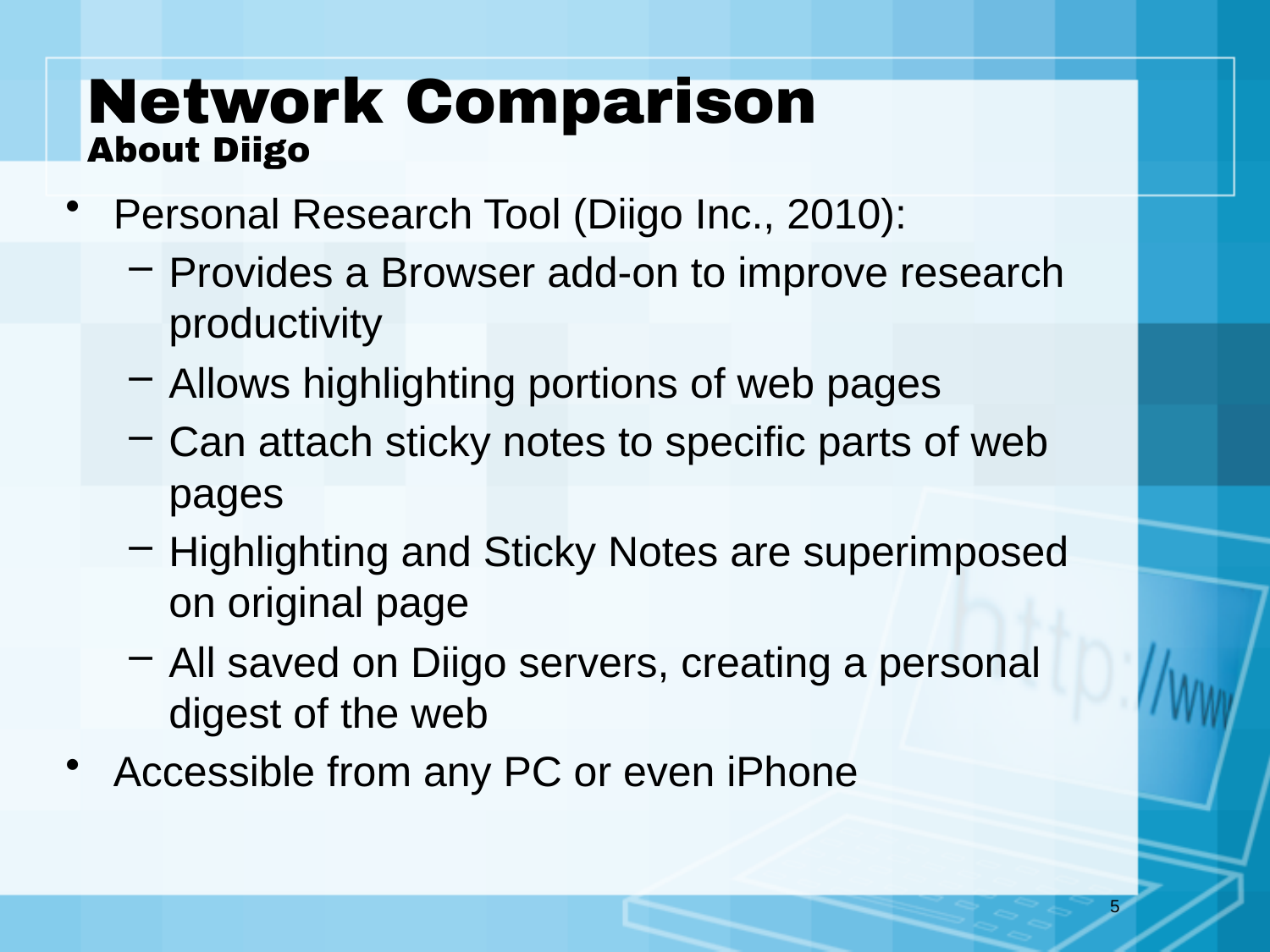

# Network Comparison About Diigo
Personal Research Tool (Diigo Inc., 2010):
Provides a Browser add-on to improve research productivity
Allows highlighting portions of web pages
Can attach sticky notes to specific parts of web pages
Highlighting and Sticky Notes are superimposed on original page
All saved on Diigo servers, creating a personal digest of the web
Accessible from any PC or even iPhone
5